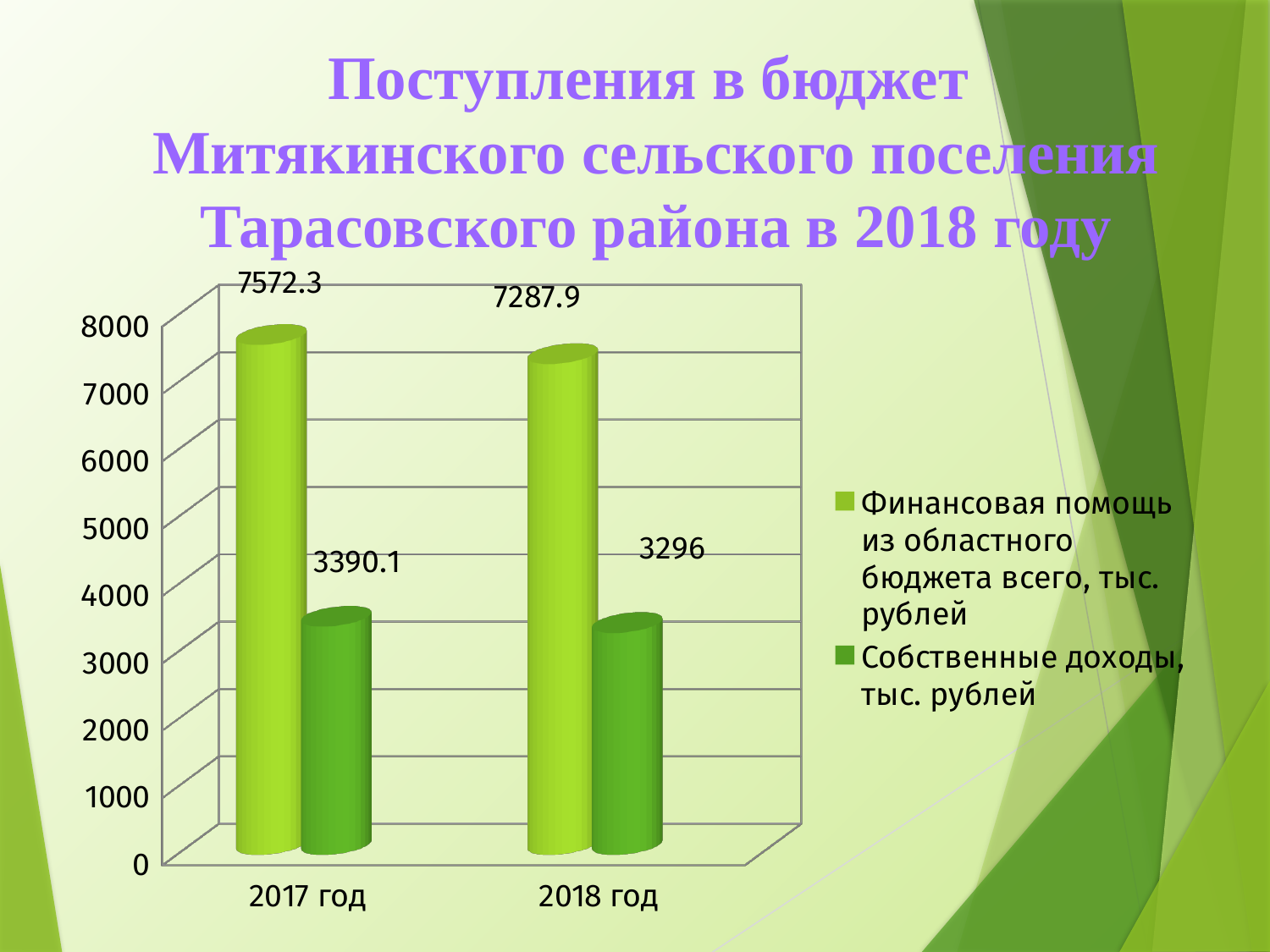

Поступления в бюджет
Митякинского сельского поселения Тарасовского района в 2018 году

[unsupported chart]